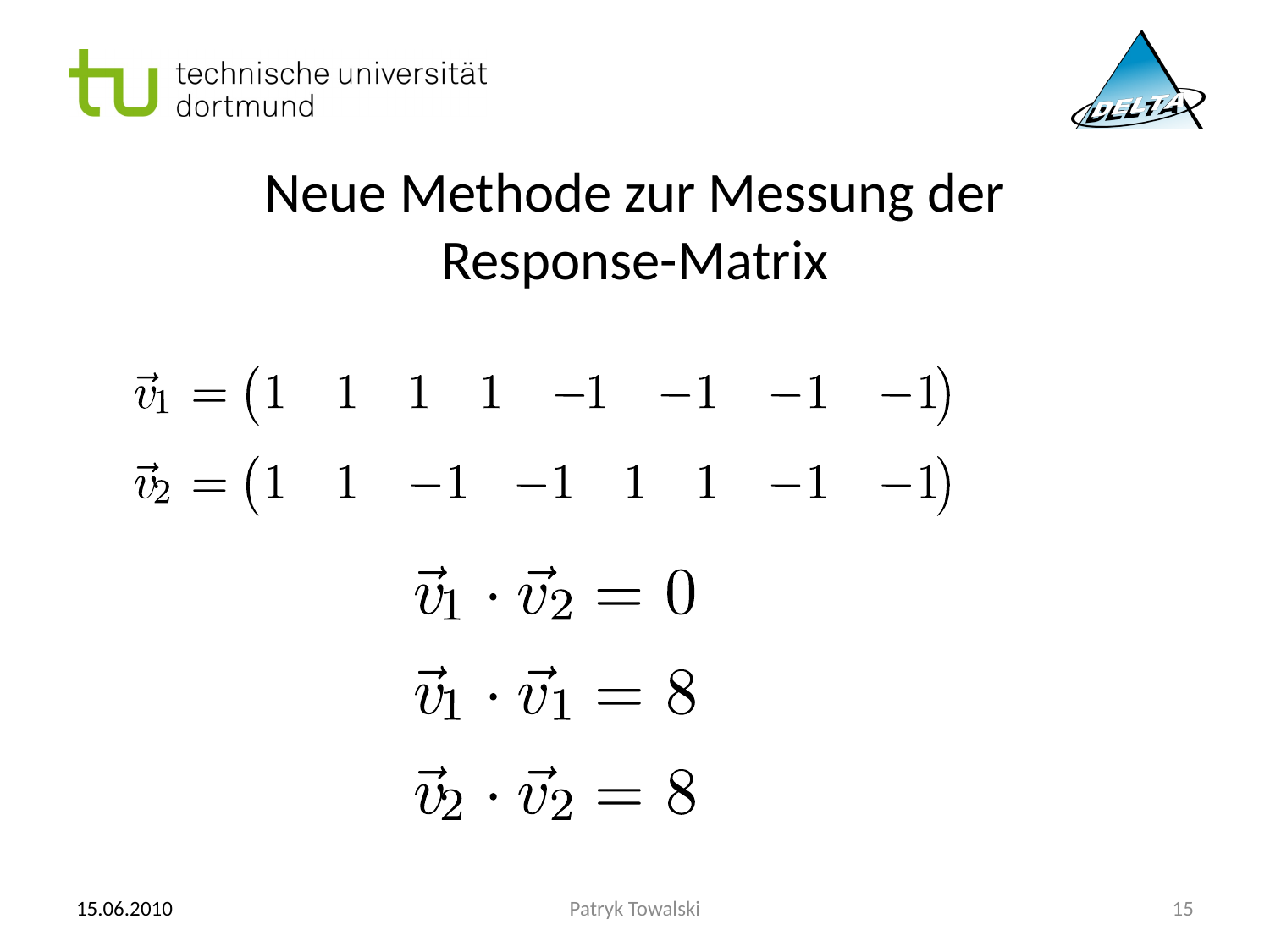

# Neue Methode zur Messung der Response-Matrix

15.06.2010
Patryk Towalski
15